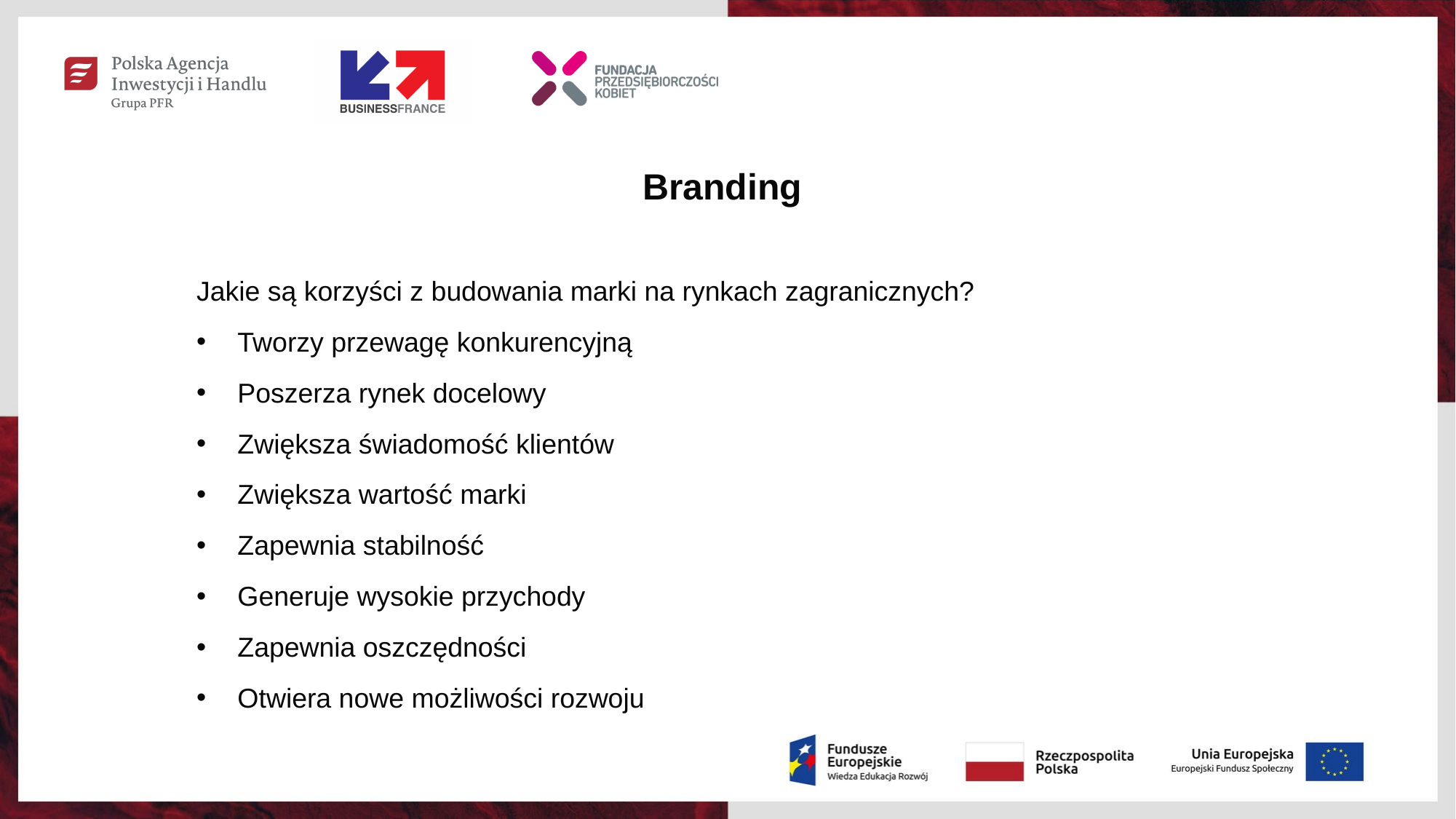

Branding
Jakie są korzyści z budowania marki na rynkach zagranicznych?
Tworzy przewagę konkurencyjną
Poszerza rynek docelowy
Zwiększa świadomość klientów
Zwiększa wartość marki
Zapewnia stabilność
Generuje wysokie przychody
Zapewnia oszczędności
Otwiera nowe możliwości rozwoju